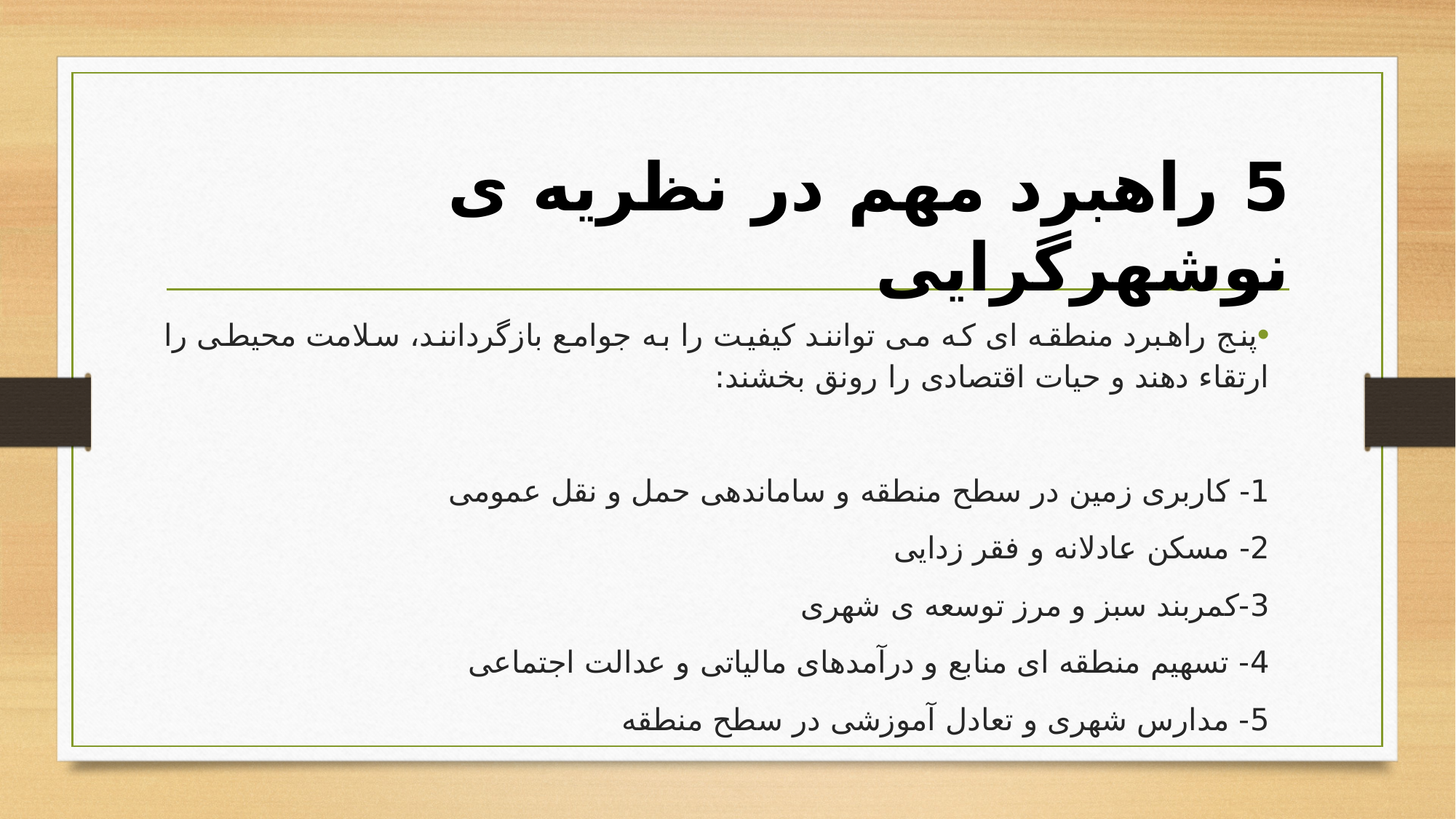

# 5 راهبرد مهم در نظریه ی نوشهرگرایی
پنج راهبرد منطقه ای که می توانند کیفیت را به جوامع بازگردانند، سلامت محیطی را ارتقاء دهند و حیات اقتصادی را رونق بخشند:

1- کاربری زمین در سطح منطقه و ساماندهی حمل و نقل عمومی
2- مسکن عادلانه و فقر زدایی
3-کمربند سبز و مرز توسعه ی شهری
4- تسهیم منطقه ای منابع و درآمدهای مالیاتی و عدالت اجتماعی
5- مدارس شهری و تعادل آموزشی در سطح منطقه